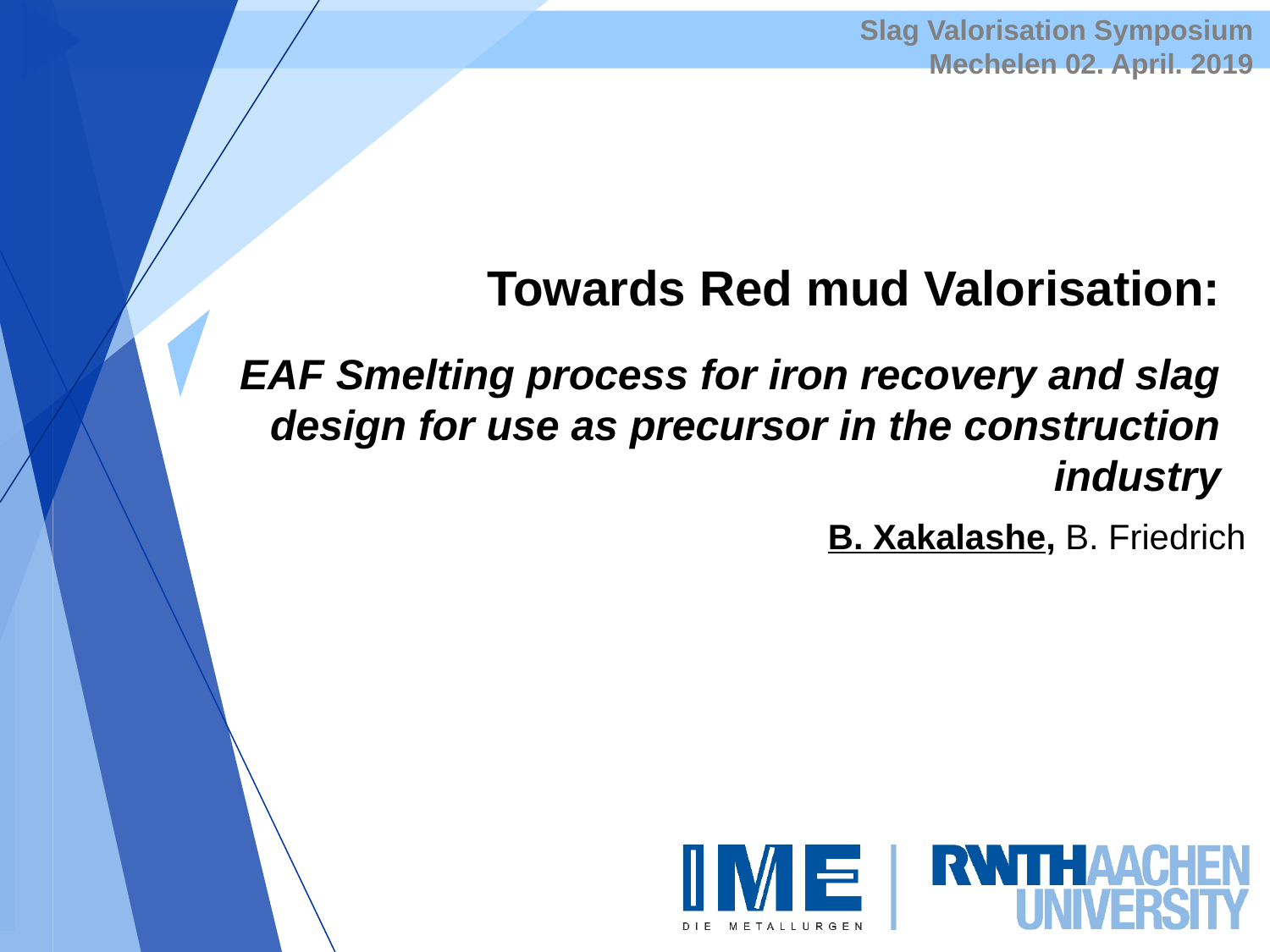

Slag Valorisation Symposium
Mechelen 02. April. 2019
Towards Red mud Valorisation:
EAF Smelting process for iron recovery and slag design for use as precursor in the construction industry
B. Xakalashe, B. Friedrich